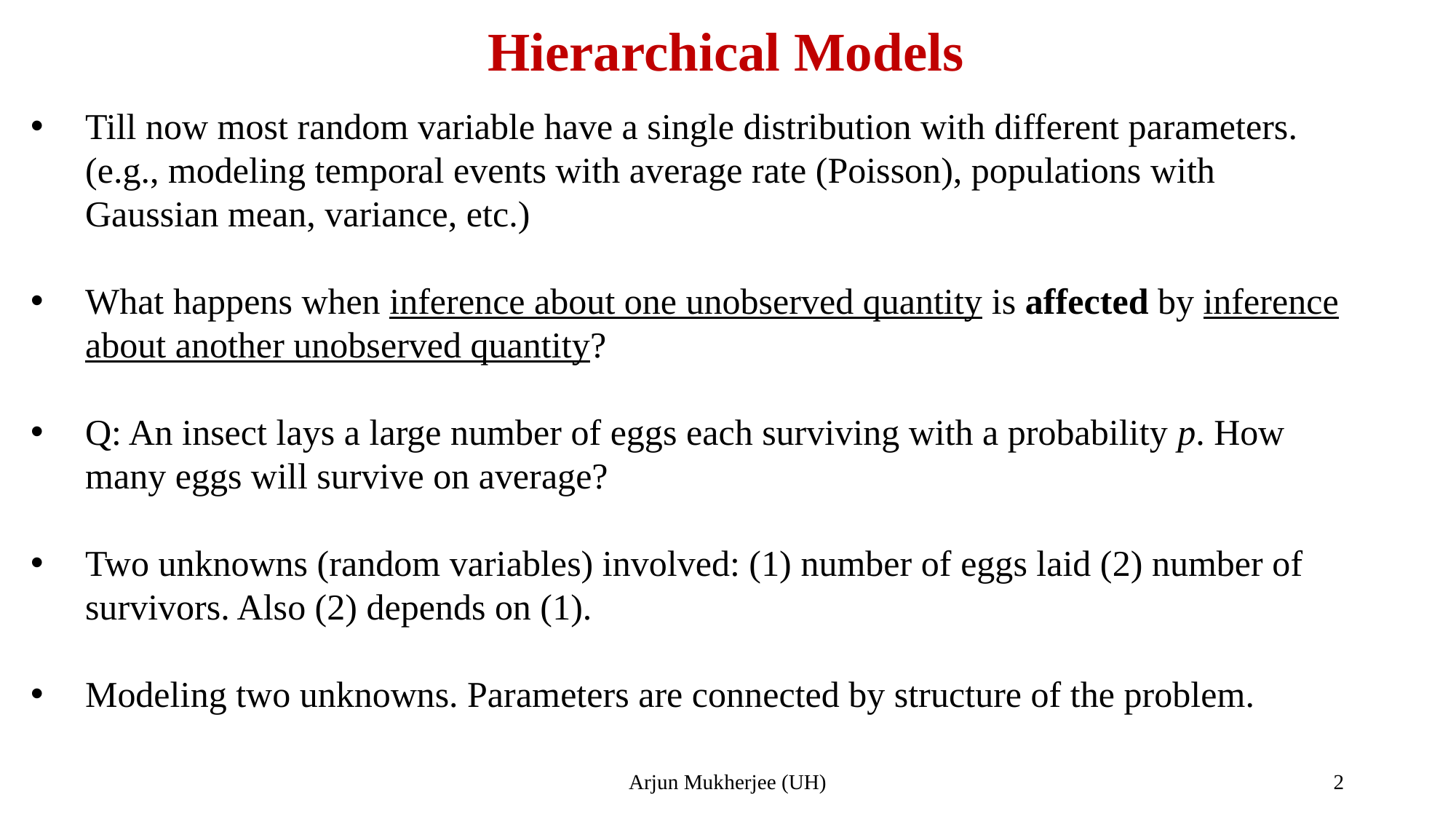

Hierarchical Models
Till now most random variable have a single distribution with different parameters. (e.g., modeling temporal events with average rate (Poisson), populations with Gaussian mean, variance, etc.)

What happens when inference about one unobserved quantity is affected by inference about another unobserved quantity?

Q: An insect lays a large number of eggs each surviving with a probability p. How many eggs will survive on average?

Two unknowns (random variables) involved: (1) number of eggs laid (2) number of survivors. Also (2) depends on (1).

Modeling two unknowns. Parameters are connected by structure of the problem.

Arjun Mukherjee (UH)
2